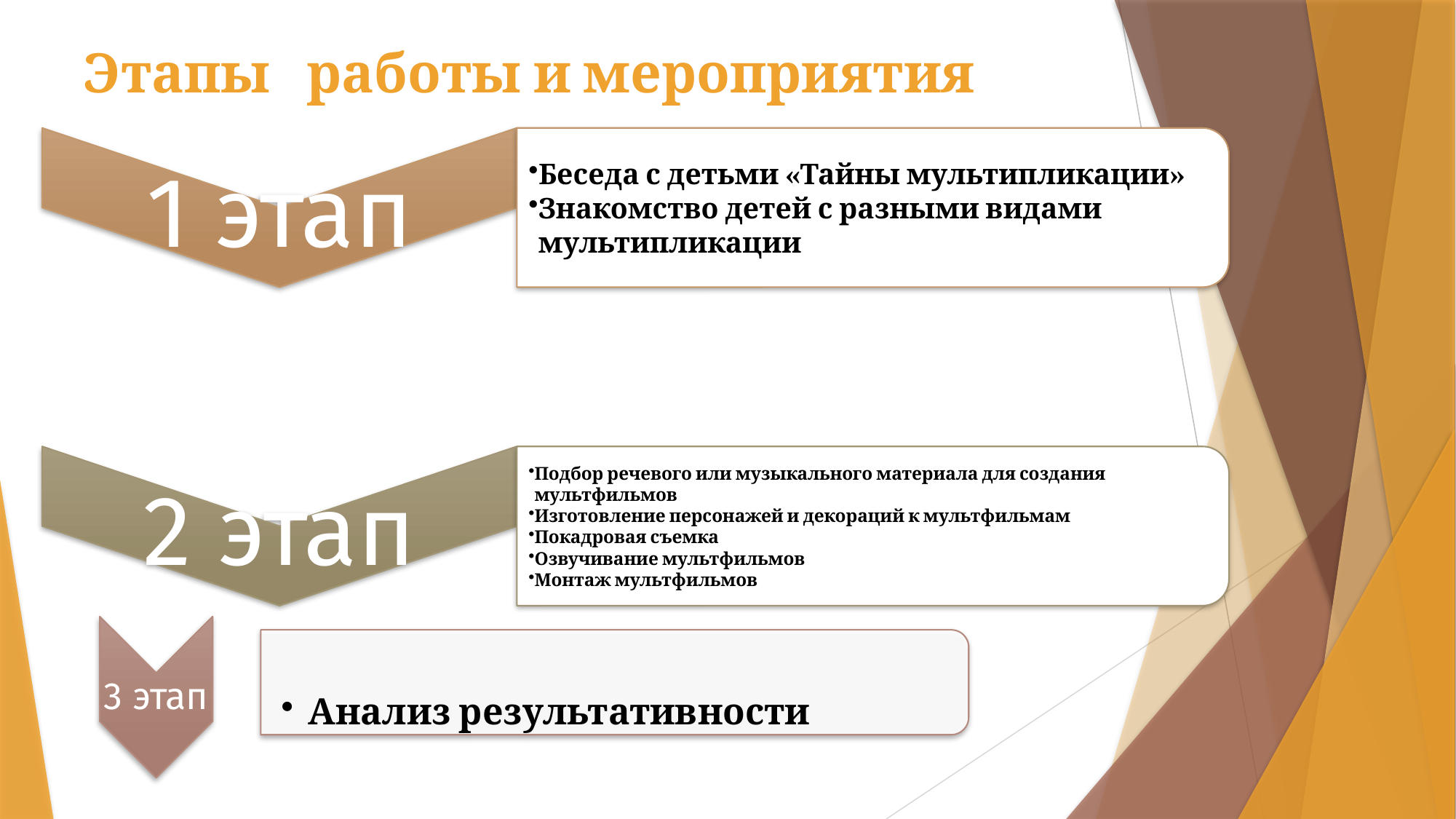

# Этапы   работы и мероприятия
1 этап
Беседа с детьми «Тайны мультипликации»
Знакомство детей с разными видами мультипликации
2 этап
Подбор речевого или музыкального материала для создания мультфильмов
Изготовление персонажей и декораций к мультфильмам
Монтаж мультфильмов
Покадровая съемка
Озвучивание мультфильмов
3 этап

Анализ результативности